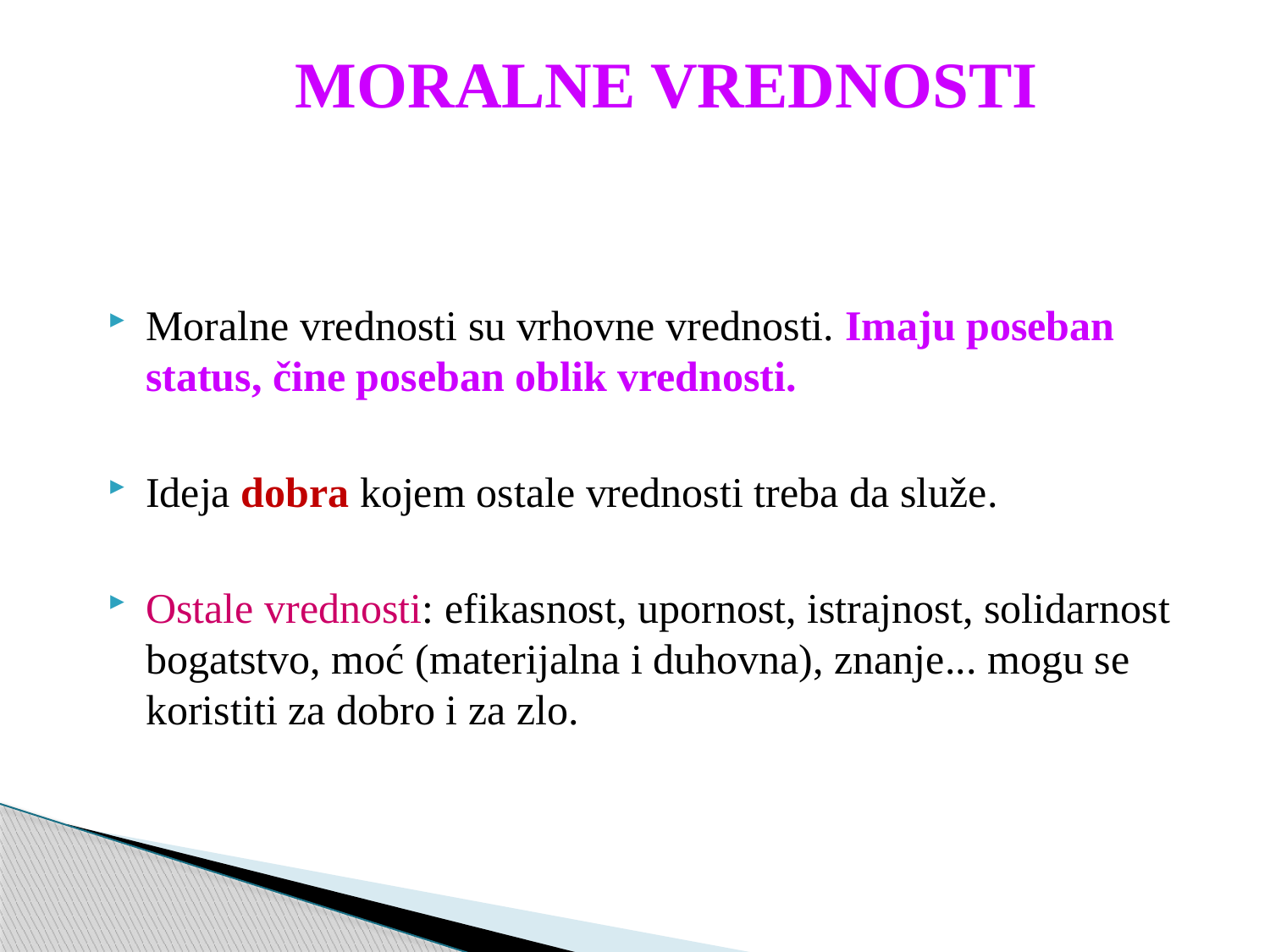

MORALNE VREDNOSTI

Moralne vrednosti su vrhovne vrednosti. Imaju poseban status, čine poseban oblik vrednosti.

Ideja dobra kojem ostale vrednosti treba da služe.

Ostale vrednosti: efikasnost, upornost, istrajnost, solidarnost bogatstvo, moć (materijalna i duhovna), znanje... mogu se koristiti za dobro i za zlo.